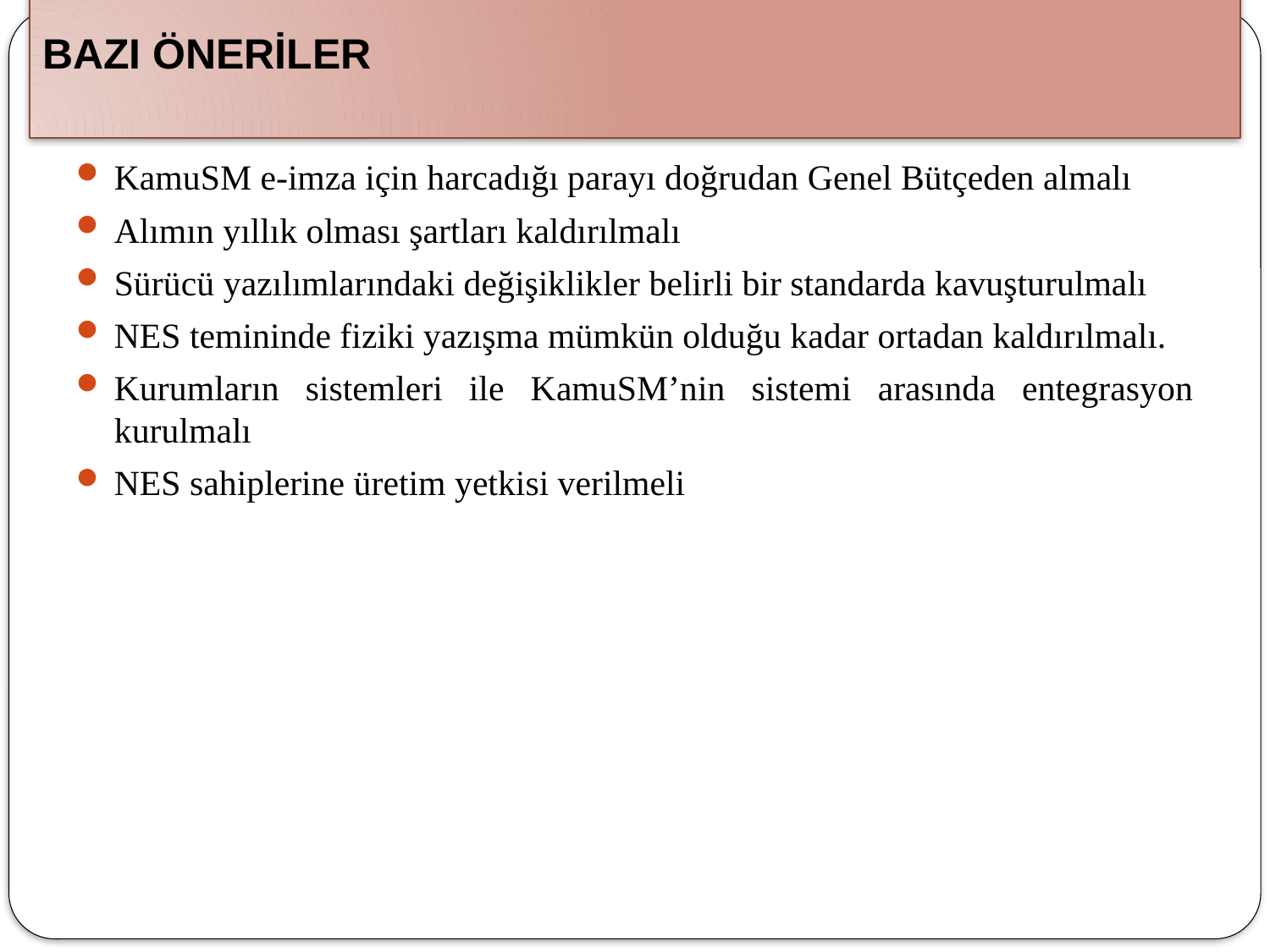

# BAZI ÖNERİLER

KamuSM e-imza için harcadığı parayı doğrudan Genel Bütçeden almalı
Alımın yıllık olması şartları kaldırılmalı
Sürücü yazılımlarındaki değişiklikler belirli bir standarda kavuşturulmalı
NES temininde fiziki yazışma mümkün olduğu kadar ortadan kaldırılmalı.
Kurumların sistemleri ile KamuSM’nin sistemi arasında entegrasyon kurulmalı
NES sahiplerine üretim yetkisi verilmeli